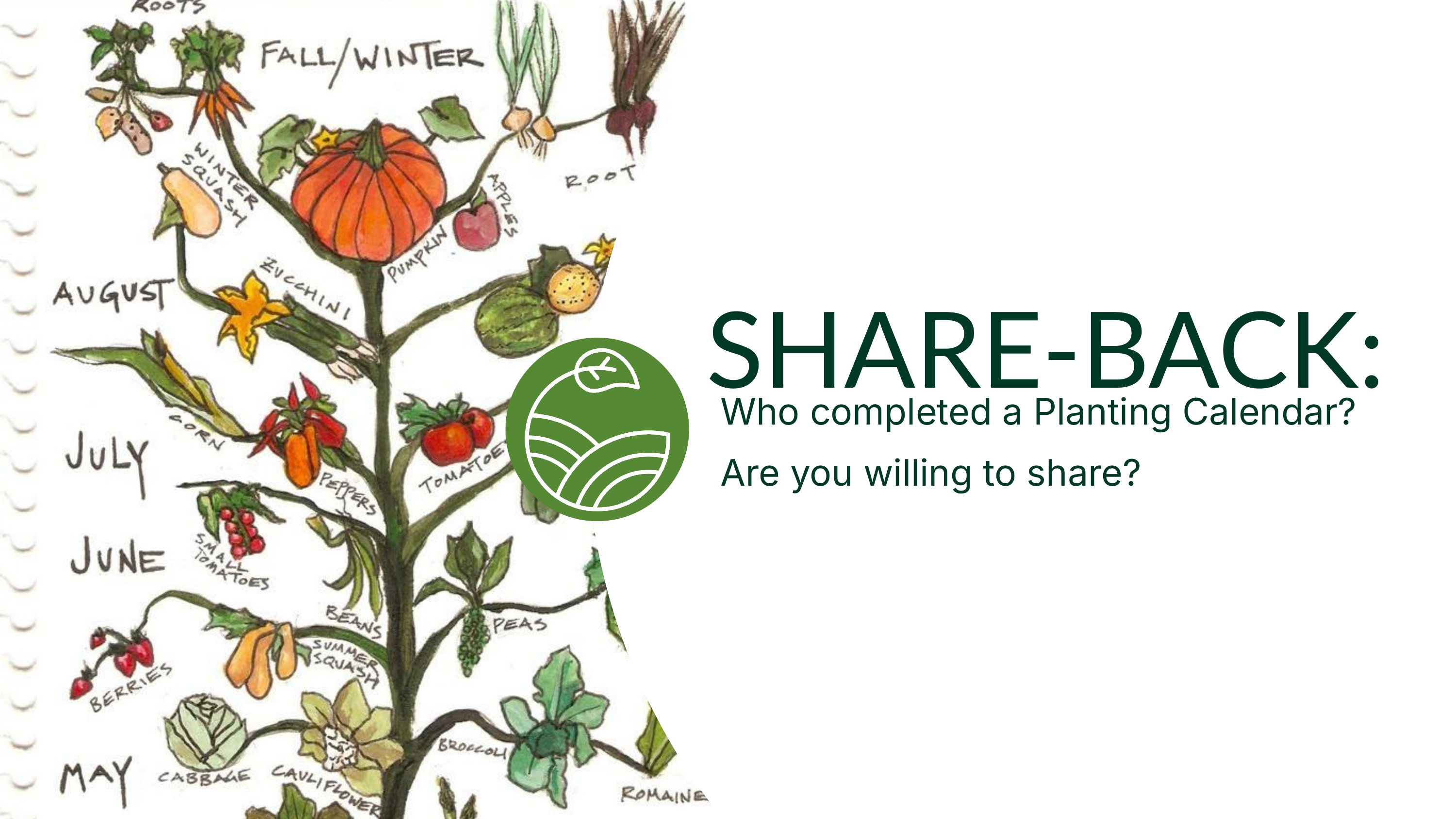

SHARE-BACK:

Who completed a Planting Calendar?
Are you willing to share?